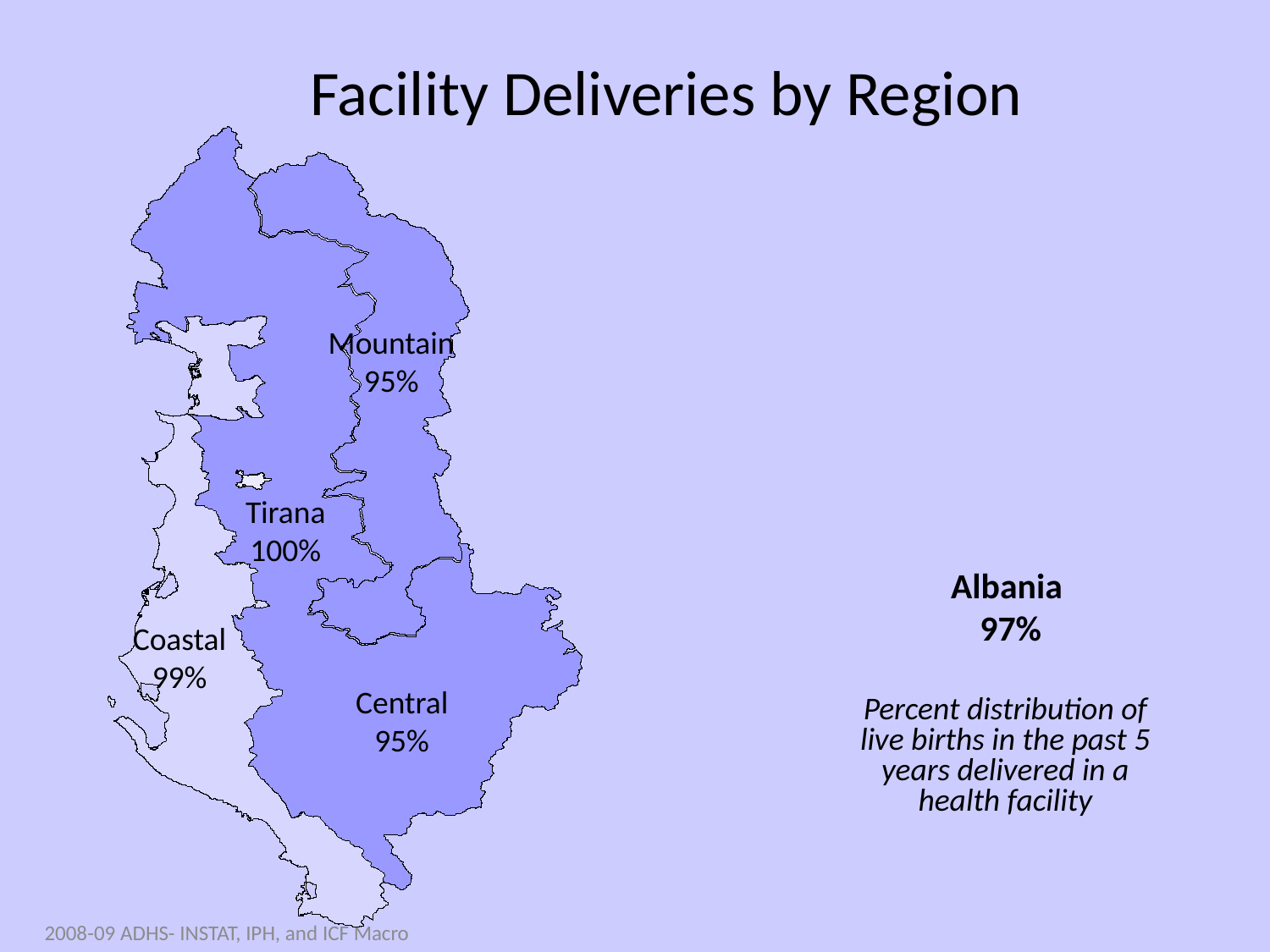

# Facility Deliveries by Region

Mountain
95%

Tirana
100%
Albania
97%
Coastal
99%
Central
95%
Percent distribution of live births in the past 5 years delivered in a health facility
2008-09 ADHS- INSTAT, IPH, and ICF Macro